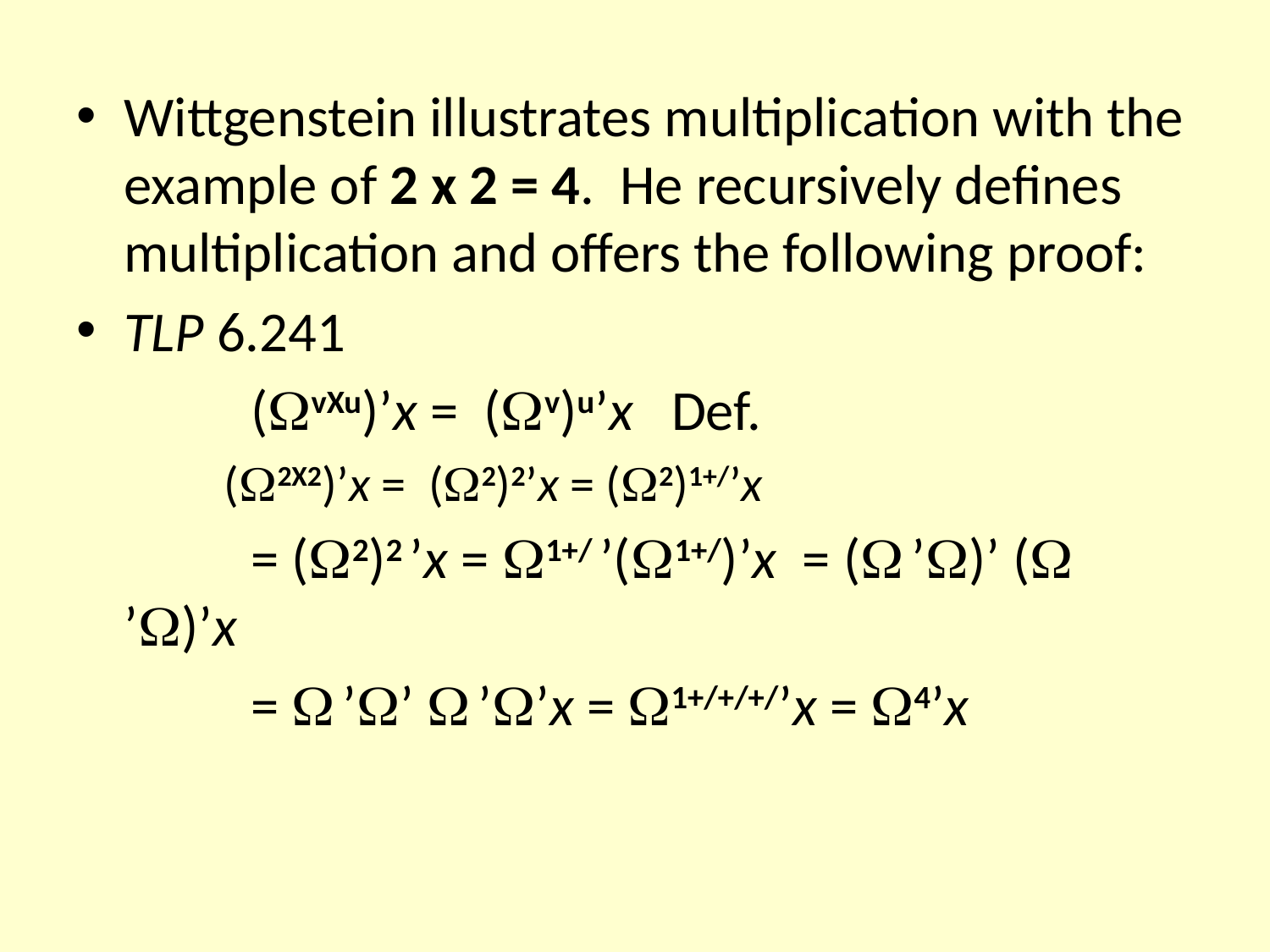

Wittgenstein illustrates multiplication with the example of 2 x 2 = 4.  He recursively defines multiplication and offers the following proof:
TLP 6.241
		(ΩvXu)’x =  (Ωv)u’x   Def.
	    (Ω2X2)’x =  (Ω2)2’x = (Ω2)1+/’x
		= (Ω2)2 ’x = Ω1+/ ’(Ω1+/)’x  = (Ω ’Ω)’ (Ω ’Ω)’x
		= Ω ’Ω’ Ω ’Ω’x = Ω1+/+/+/’x = Ω4’x